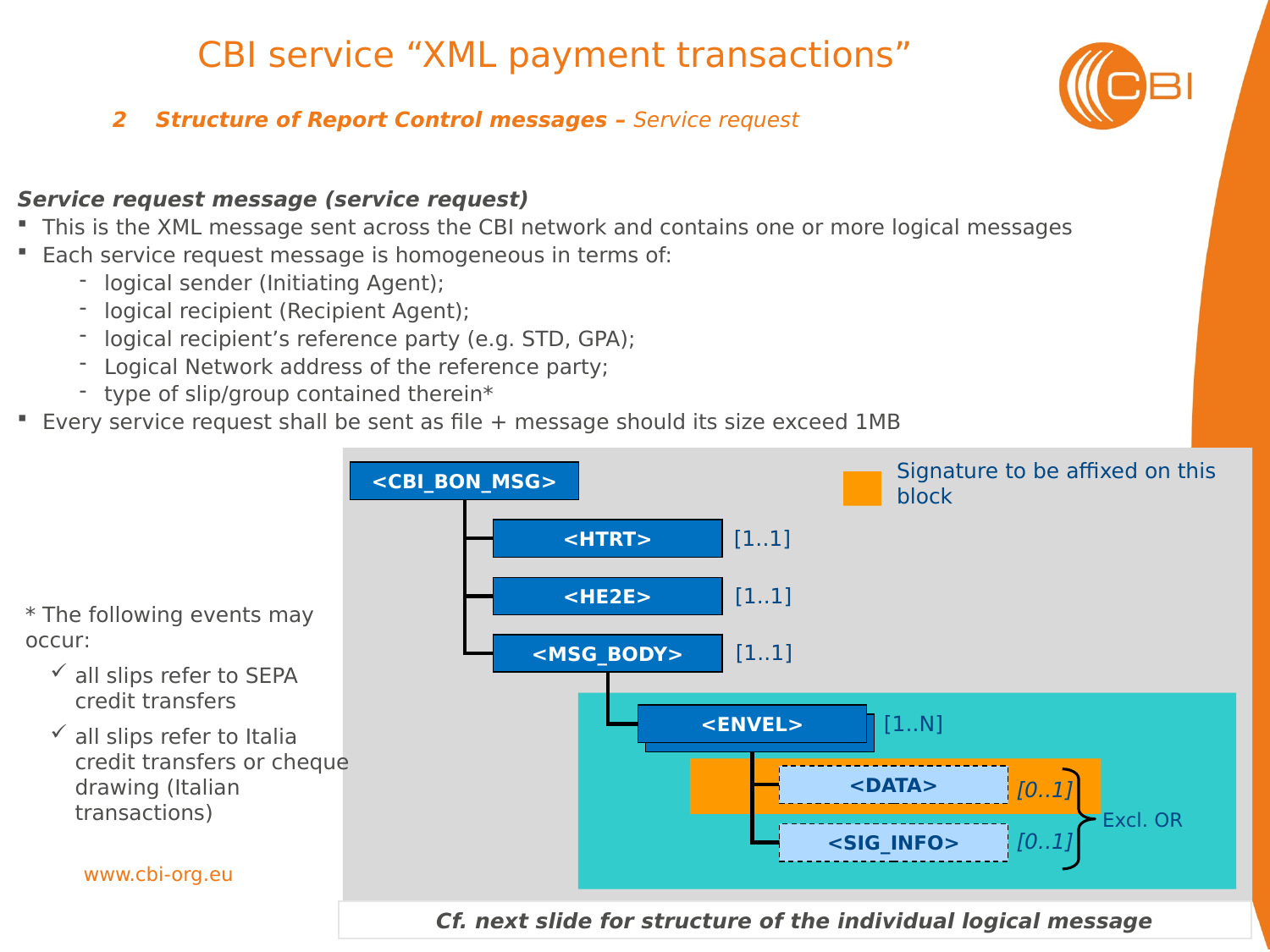

CBI service “XML payment transactions”
2	Structure of Report Control messages – Service request
Service request message (service request)
This is the XML message sent across the CBI network and contains one or more logical messages
Each service request message is homogeneous in terms of:
logical sender (Initiating Agent);
logical recipient (Recipient Agent);
logical recipient’s reference party (e.g. STD, GPA);
Logical Network address of the reference party;
type of slip/group contained therein*
Every service request shall be sent as file + message should its size exceed 1MB

Signature to be affixed on this block
<CBI_BON_MSG>

[1..1]
<HTRT>
[1..1]
<HE2E>
* The following events may occur:
all slips refer to SEPA credit transfers
all slips refer to Italia credit transfers or cheque drawing (Italian transactions)
[1..1]
<MSG_BODY>

[1..N]
<ENVEL>

<DATA>

[0..1]
Excl. OR
[0..1]
<SIG_INFO>
21
Cf. next slide for structure of the individual logical message